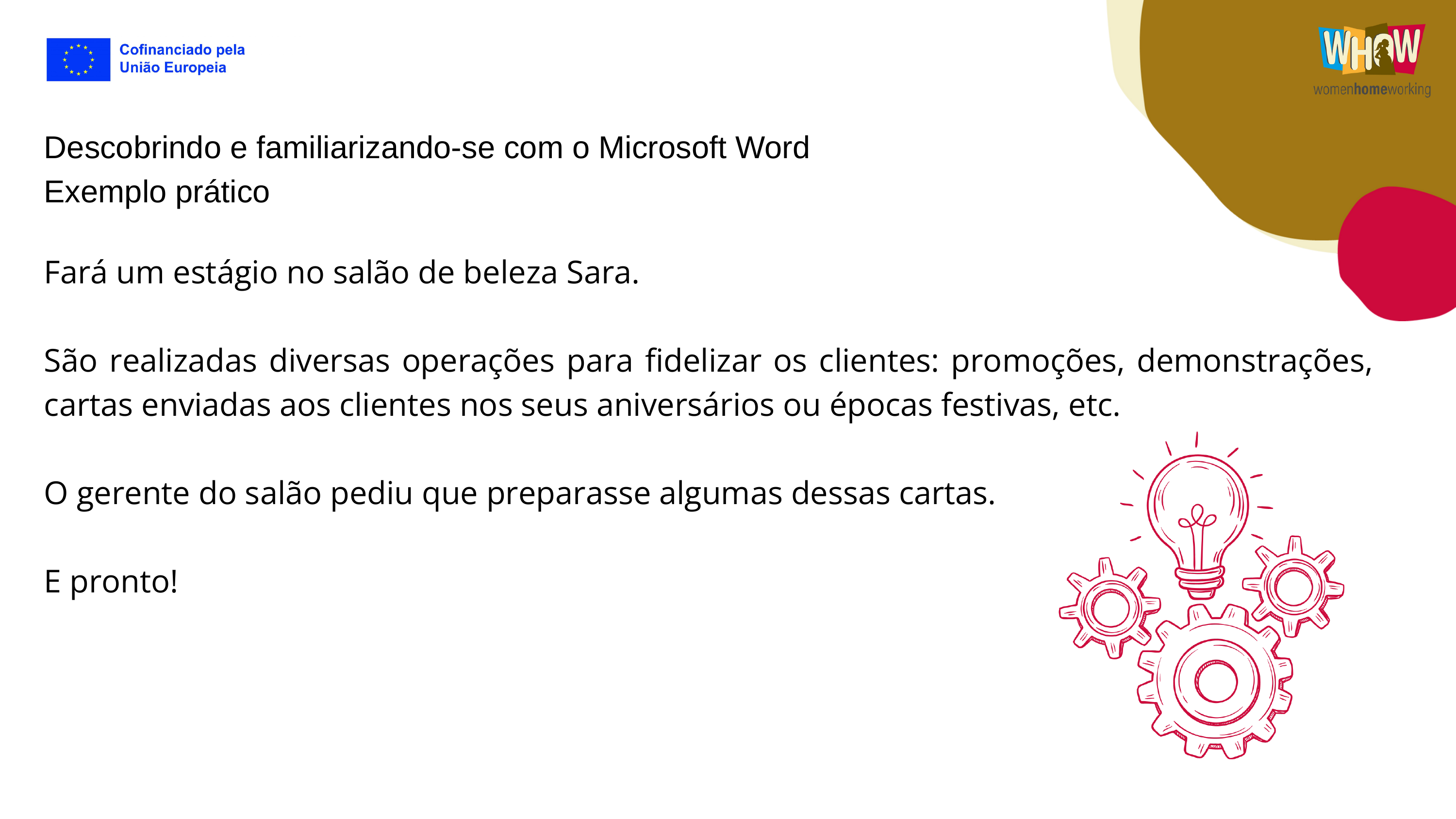

Descobrindo e familiarizando-se com o Microsoft Word
Exemplo prático
Fará um estágio no salão de beleza Sara.

São realizadas diversas operações para fidelizar os clientes: promoções, demonstrações, cartas enviadas aos clientes nos seus aniversários ou épocas festivas, etc.

O gerente do salão pediu que preparasse algumas dessas cartas.

E pronto!